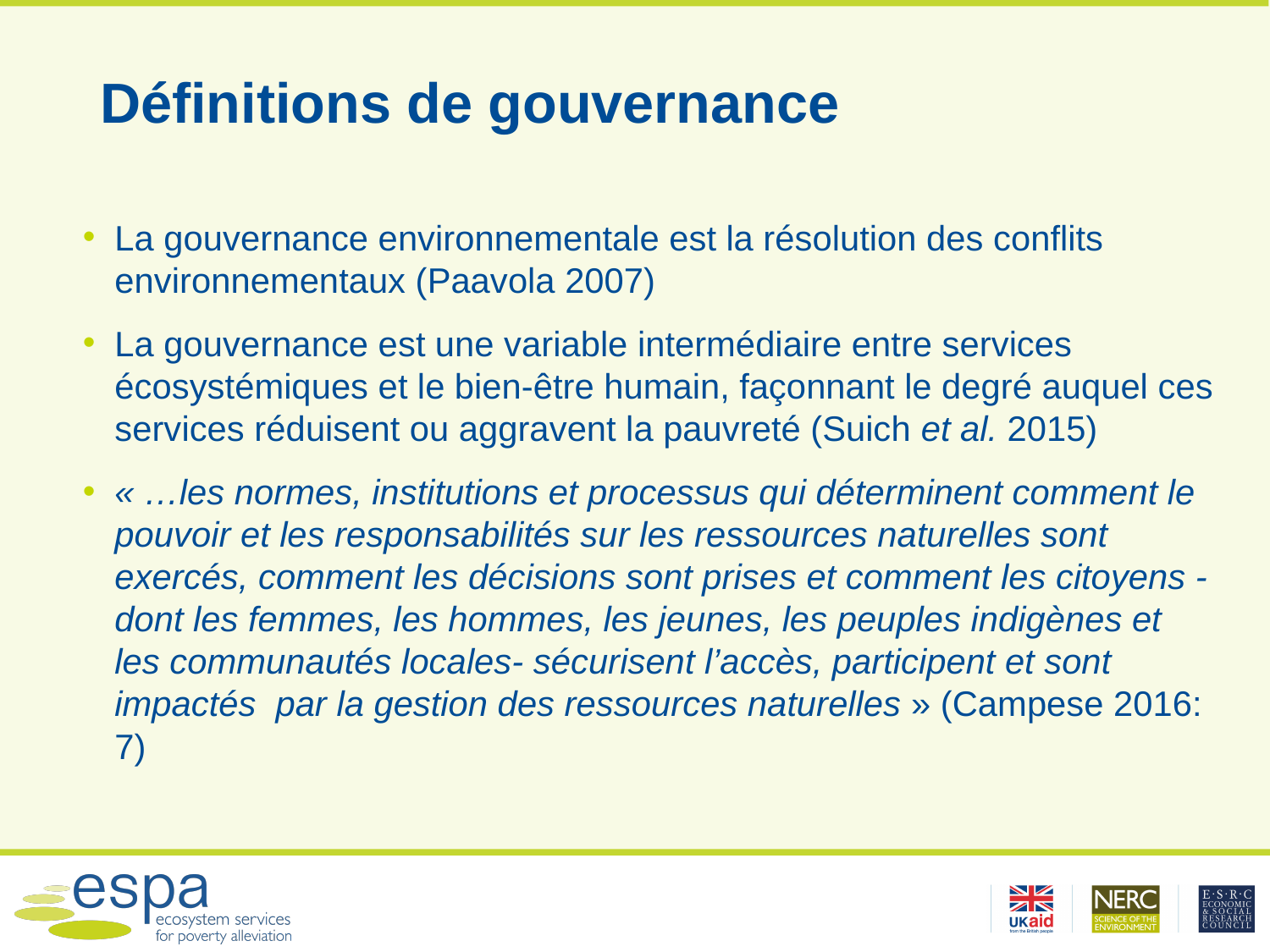

# Définitions de gouvernance
La gouvernance environnementale est la résolution des conflits environnementaux (Paavola 2007)
La gouvernance est une variable intermédiaire entre services écosystémiques et le bien-être humain, façonnant le degré auquel ces services réduisent ou aggravent la pauvreté (Suich et al. 2015)
« …les normes, institutions et processus qui déterminent comment le pouvoir et les responsabilités sur les ressources naturelles sont exercés, comment les décisions sont prises et comment les citoyens - dont les femmes, les hommes, les jeunes, les peuples indigènes et les communautés locales- sécurisent l’accès, participent et sont impactés  par la gestion des ressources naturelles » (Campese 2016: 7)